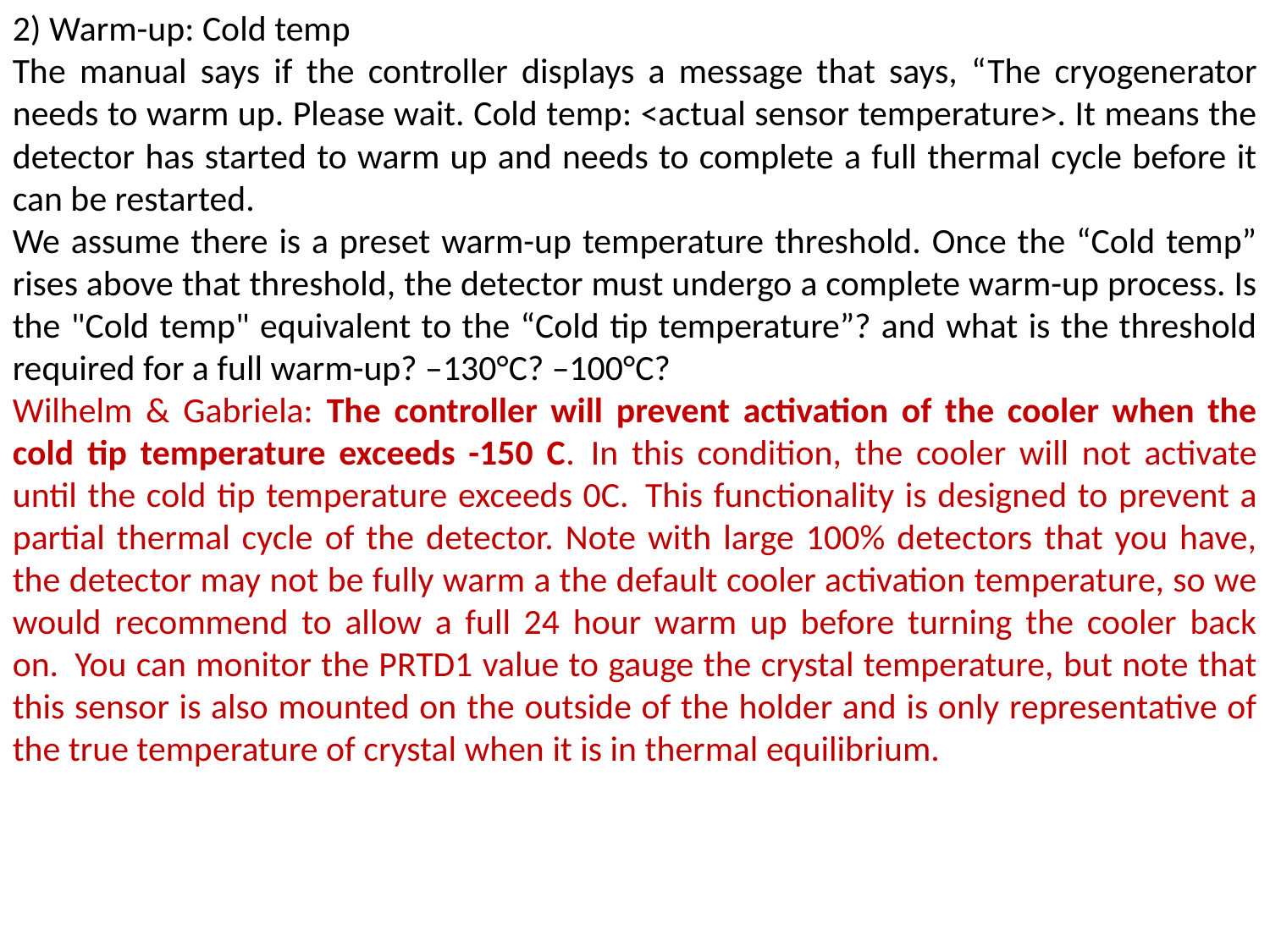

2) Warm-up: Cold temp
The manual says if the controller displays a message that says, “The cryogenerator needs to warm up. Please wait. Cold temp: <actual sensor temperature>. It means the detector has started to warm up and needs to complete a full thermal cycle before it can be restarted.
We assume there is a preset warm-up temperature threshold. Once the “Cold temp” rises above that threshold, the detector must undergo a complete warm-up process. Is the "Cold temp" equivalent to the “Cold tip temperature”? and what is the threshold required for a full warm-up? –130°C? –100°C?
Wilhelm & Gabriela: The controller will prevent activation of the cooler when the cold tip temperature exceeds -150 C.  In this condition, the cooler will not activate until the cold tip temperature exceeds 0C.  This functionality is designed to prevent a partial thermal cycle of the detector. Note with large 100% detectors that you have, the detector may not be fully warm a the default cooler activation temperature, so we would recommend to allow a full 24 hour warm up before turning the cooler back on.  You can monitor the PRTD1 value to gauge the crystal temperature, but note that this sensor is also mounted on the outside of the holder and is only representative of the true temperature of crystal when it is in thermal equilibrium.